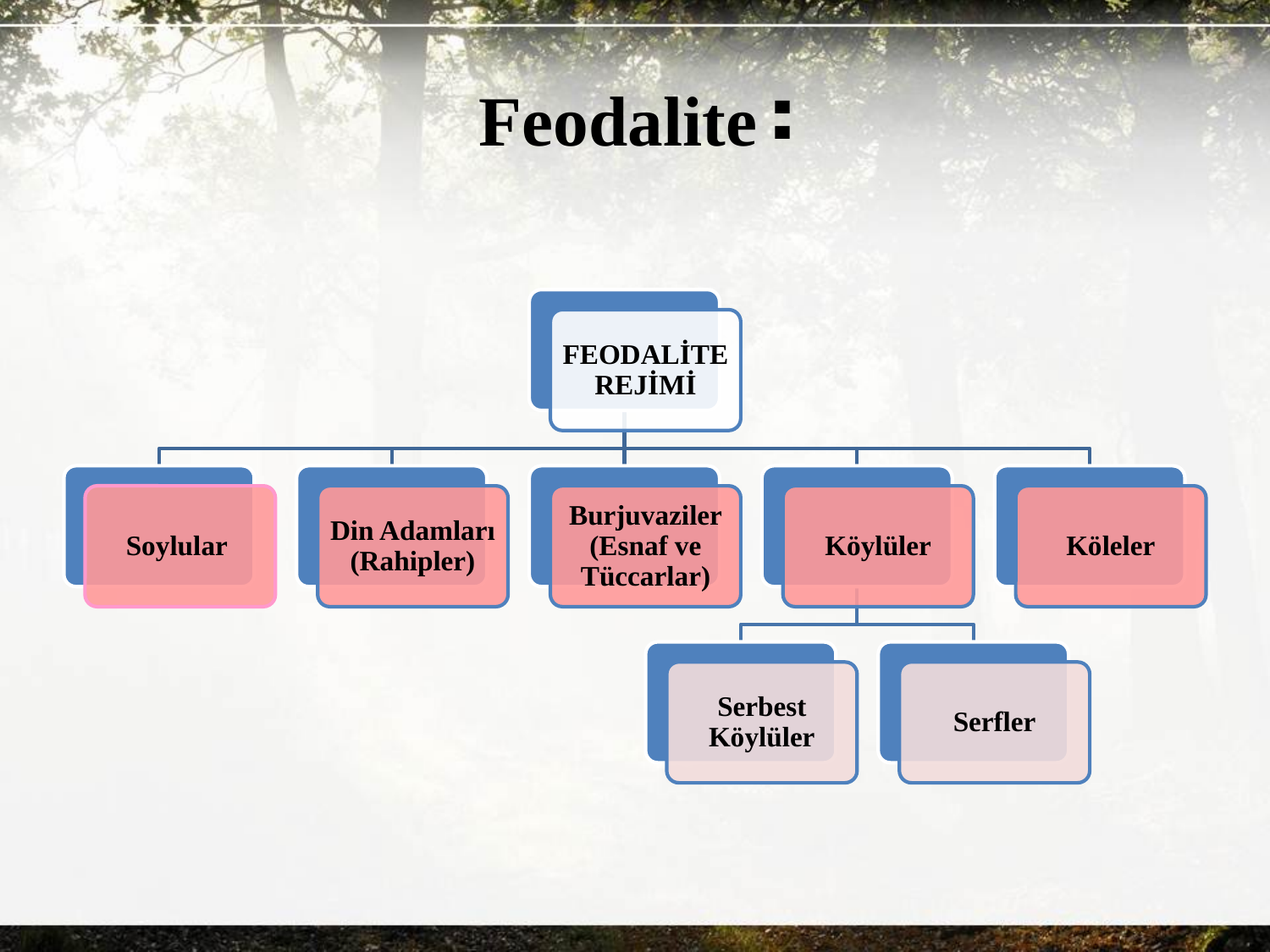

# Feodalite :
FEODALİTE REJİMİ
Soylular
Din Adamları (Rahipler)
Burjuvaziler (Esnaf ve Tüccarlar)
Köylüler
Serbest Köylüler
Serfler
Köleler